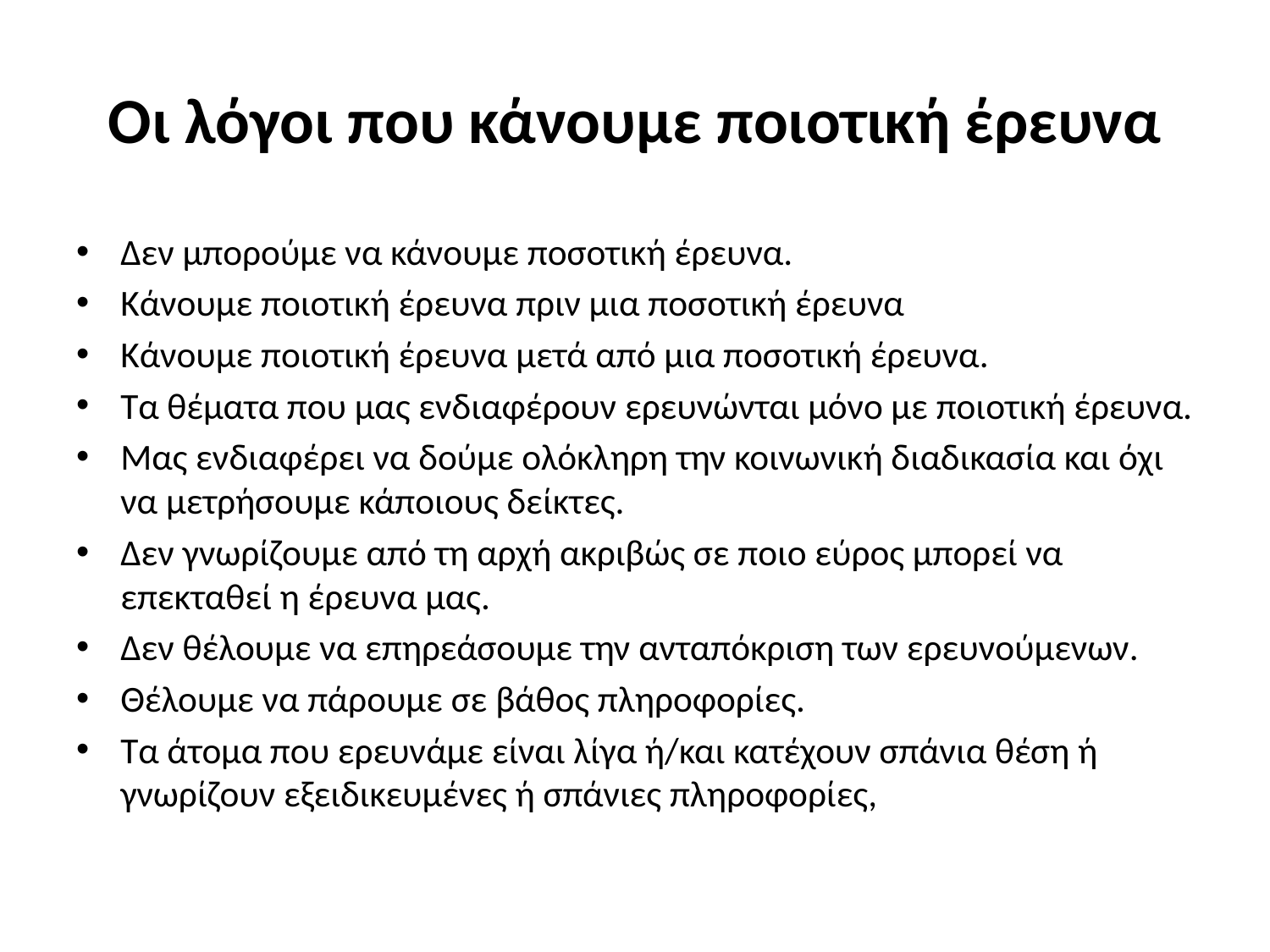

# Οι λόγοι που κάνουμε ποιοτική έρευνα
Δεν μπορούμε να κάνουμε ποσοτική έρευνα.
Κάνουμε ποιοτική έρευνα πριν μια ποσοτική έρευνα
Κάνουμε ποιοτική έρευνα μετά από μια ποσοτική έρευνα.
Τα θέματα που μας ενδιαφέρουν ερευνώνται μόνο με ποιοτική έρευνα.
Μας ενδιαφέρει να δούμε ολόκληρη την κοινωνική διαδικασία και όχι να μετρήσουμε κάποιους δείκτες.
Δεν γνωρίζουμε από τη αρχή ακριβώς σε ποιο εύρος μπορεί να επεκταθεί η έρευνα μας.
Δεν θέλουμε να επηρεάσουμε την ανταπόκριση των ερευνούμενων.
Θέλουμε να πάρουμε σε βάθος πληροφορίες.
Τα άτομα που ερευνάμε είναι λίγα ή/και κατέχουν σπάνια θέση ή γνωρίζουν εξειδικευμένες ή σπάνιες πληροφορίες,